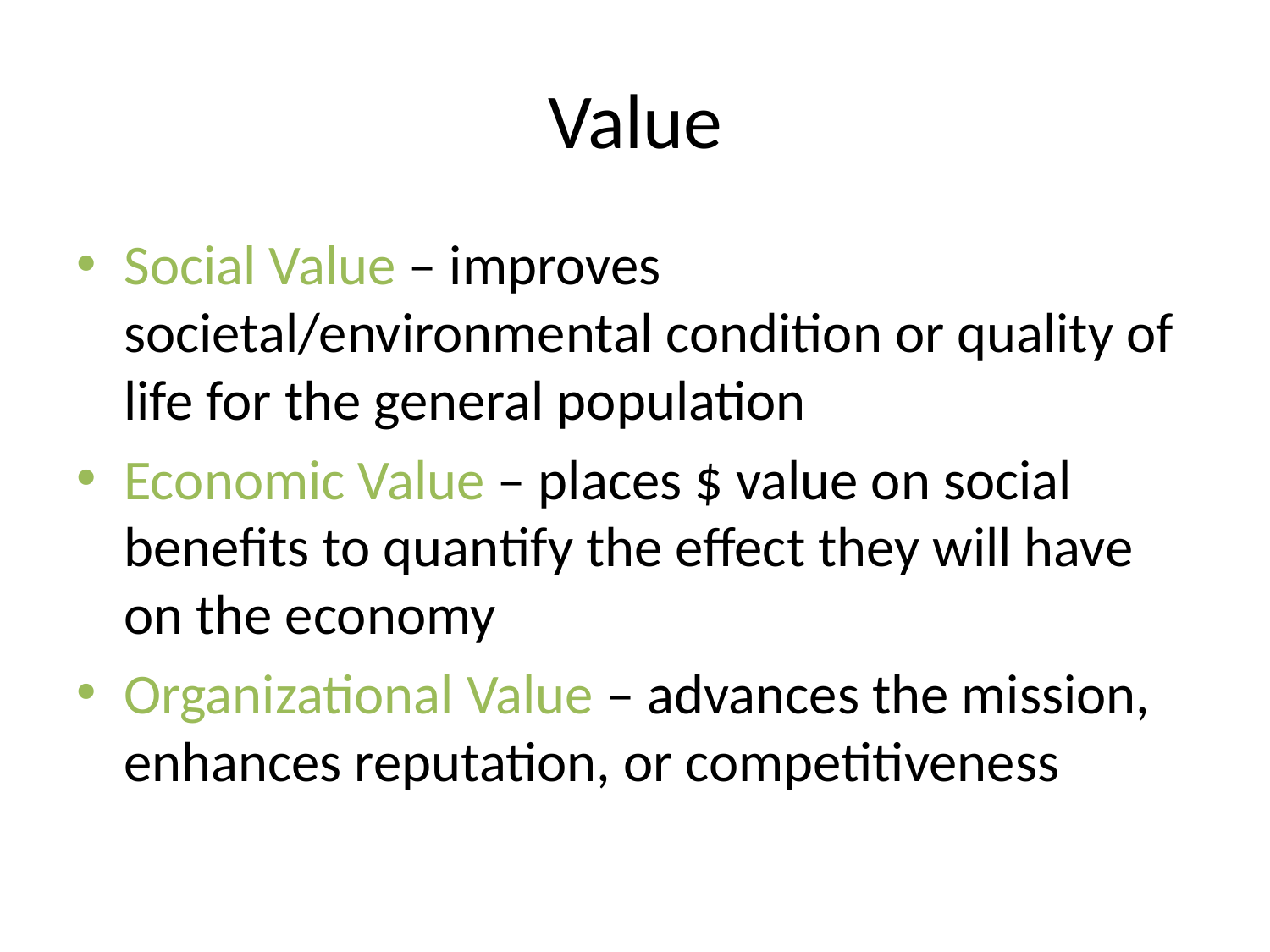

# Value
Social Value – improves societal/environmental condition or quality of life for the general population
Economic Value – places $ value on social benefits to quantify the effect they will have on the economy
Organizational Value – advances the mission, enhances reputation, or competitiveness